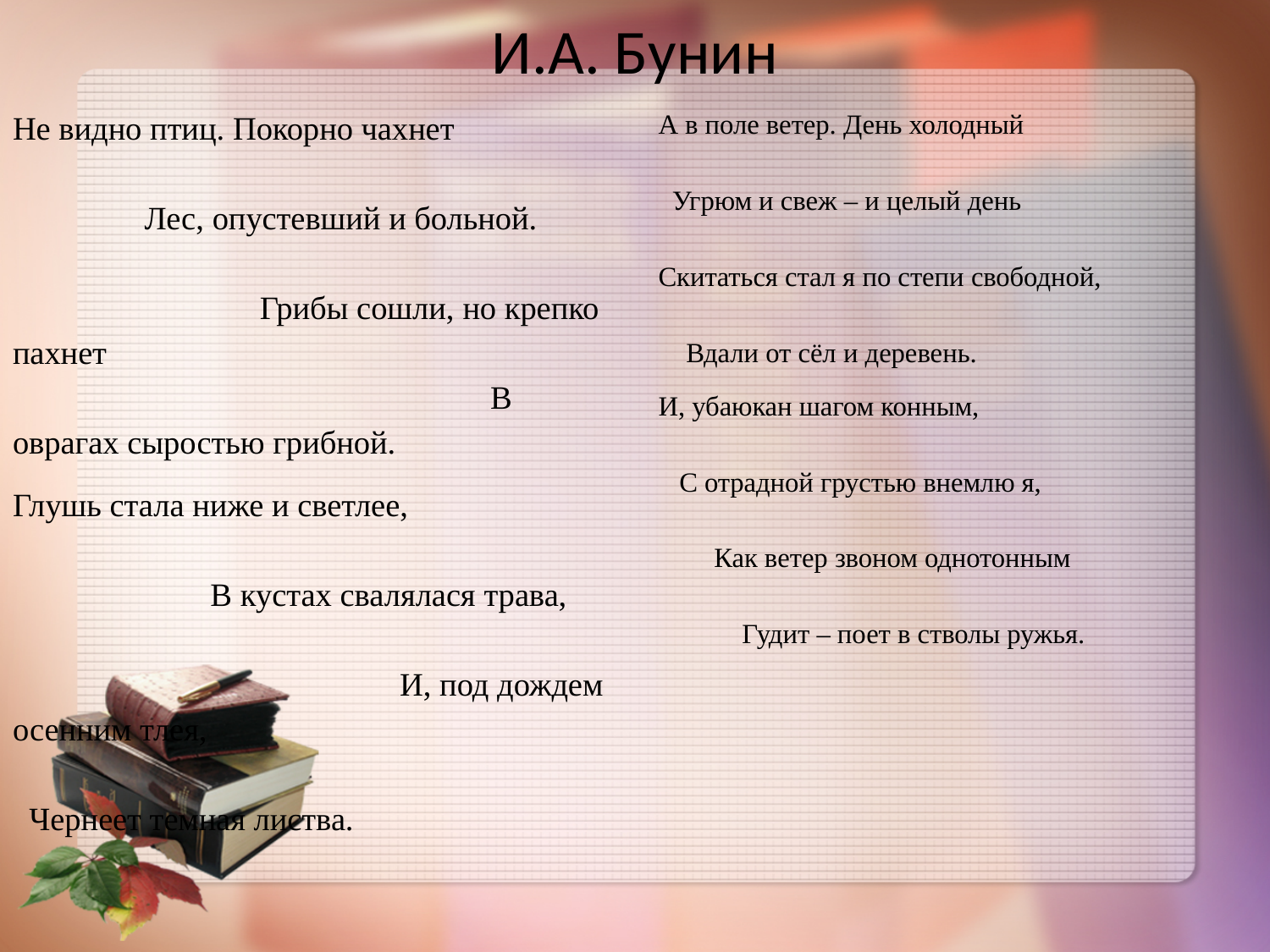

# И.А. Бунин
Не видно птиц. Покорно чахнет                                                                                                             Лес, опустевший и больной.                                                                                                                Грибы сошли, но крепко пахнет                                                                                                                        В оврагах сыростью грибной.
Глушь стала ниже и светлее,                                                                                                                          В кустах свалялася трава,                                                                                                                              И, под дождем осенним тлея,                                                                                                                            Чернеет темная листва.

А в поле ветер. День холодный                                                                                                                 Угрюм и свеж – и целый день                                                                                                         Скитаться стал я по степи свободной,                                                                                                        Вдали от сёл и деревень.
И, убаюкан шагом конным,                                                                                                                         С отрадной грустью внемлю я,                                                                                                                     Как ветер звоном однотонным                                                                                                                     Гудит – поет в стволы ружья.